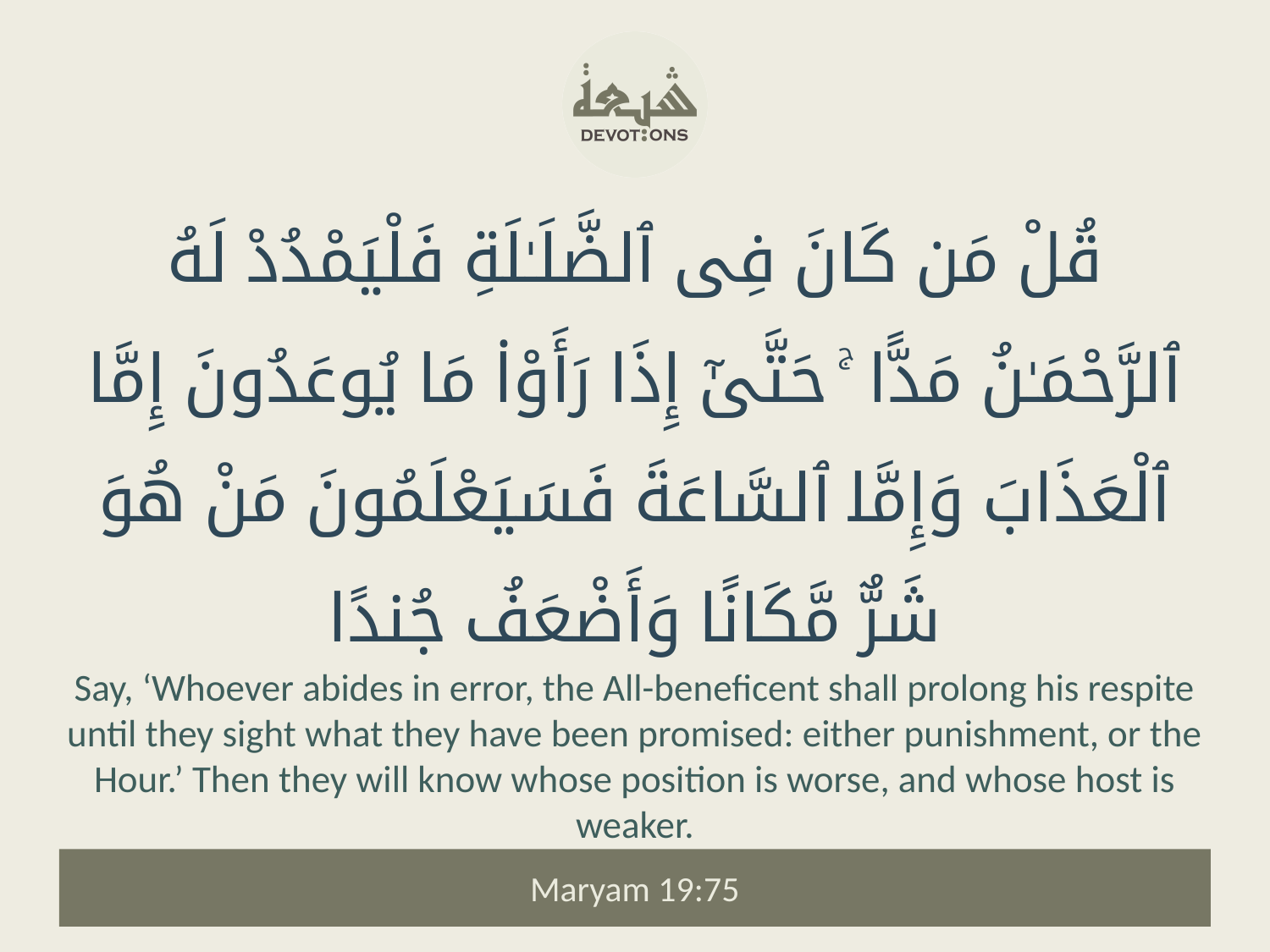

قُلْ مَن كَانَ فِى ٱلضَّلَـٰلَةِ فَلْيَمْدُدْ لَهُ ٱلرَّحْمَـٰنُ مَدًّا ۚ حَتَّىٰٓ إِذَا رَأَوْا۟ مَا يُوعَدُونَ إِمَّا ٱلْعَذَابَ وَإِمَّا ٱلسَّاعَةَ فَسَيَعْلَمُونَ مَنْ هُوَ شَرٌّ مَّكَانًا وَأَضْعَفُ جُندًا
Say, ‘Whoever abides in error, the All-beneficent shall prolong his respite until they sight what they have been promised: either punishment, or the Hour.’ Then they will know whose position is worse, and whose host is weaker.
Maryam 19:75